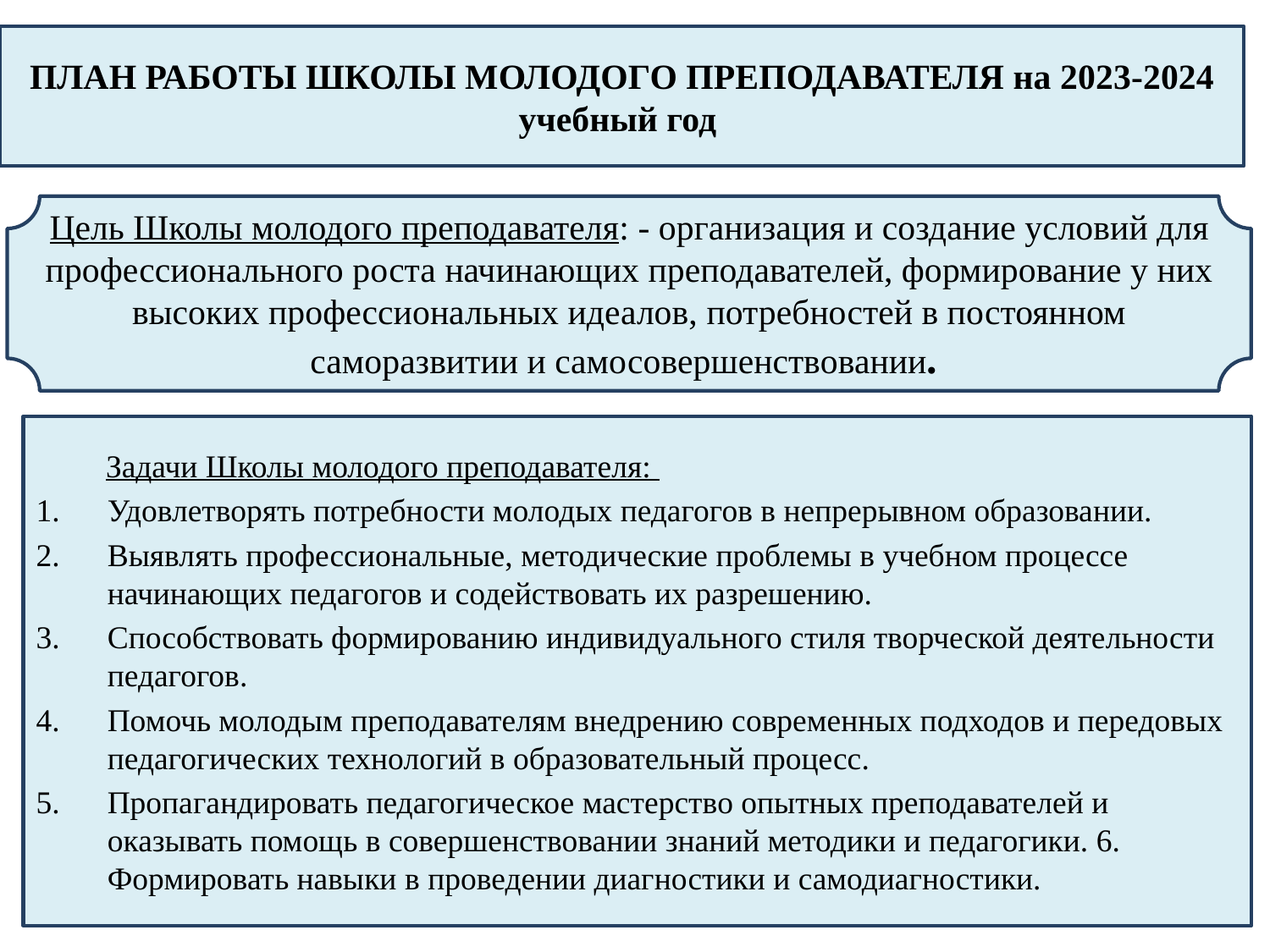

# ПЛАН РАБОТЫ ШКОЛЫ МОЛОДОГО ПРЕПОДАВАТЕЛЯ на 2023-2024 учебный год
Цель Школы молодого преподавателя: - организация и создание условий для профессионального роста начинающих преподавателей, формирование у них высоких профессиональных идеалов, потребностей в постоянном саморазвитии и самосовершенствовании.
          Задачи Школы молодого преподавателя:
Удовлетворять потребности молодых педагогов в непрерывном образовании.
Выявлять профессиональные, методические проблемы в учебном процессе начинающих педагогов и содействовать их разрешению.
Способствовать формированию индивидуального стиля творческой деятельности педагогов.
Помочь молодым преподавателям внедрению современных подходов и передовых педагогических технологий в образовательный процесс.
Пропагандировать педагогическое мастерство опытных преподавателей и оказывать помощь в совершенствовании знаний методики и педагогики. 6. Формировать навыки в проведении диагностики и самодиагностики.